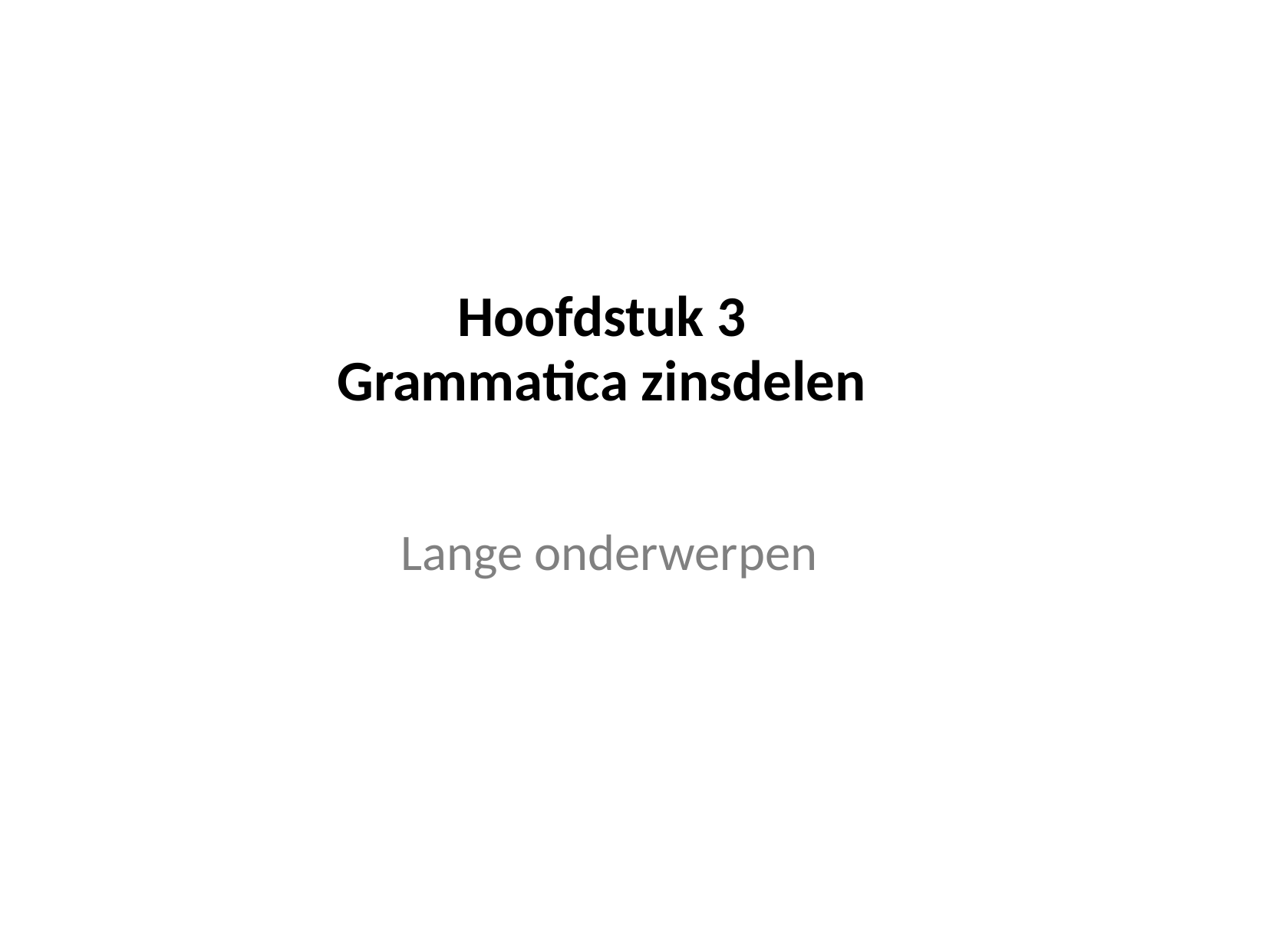

#
Hoofdstuk 3
Grammatica zinsdelen

Lange onderwerpen